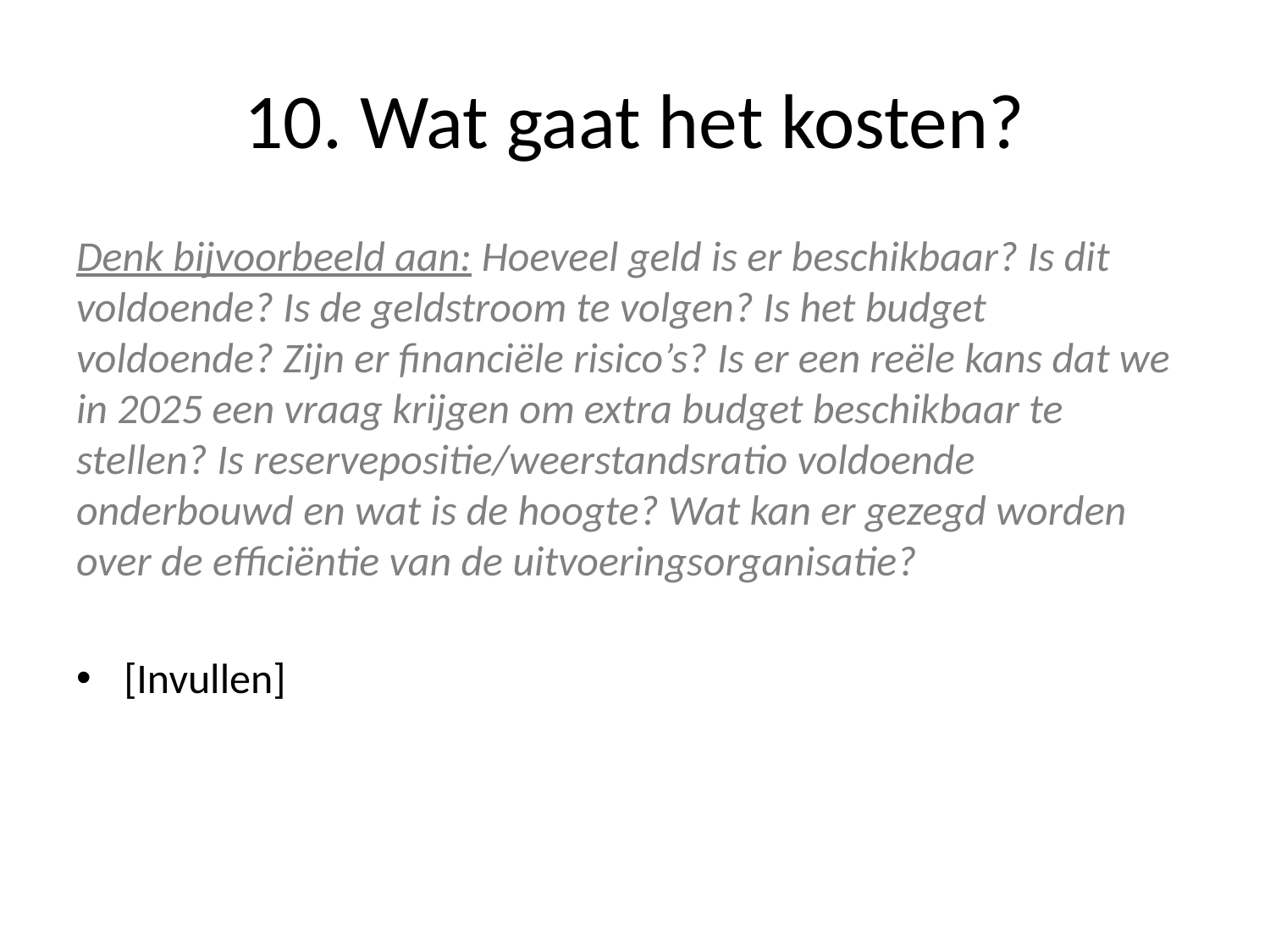

# 10. Wat gaat het kosten?
Denk bijvoorbeeld aan: Hoeveel geld is er beschikbaar? Is dit voldoende? Is de geldstroom te volgen? Is het budget voldoende? Zijn er financiële risico’s? Is er een reële kans dat we in 2025 een vraag krijgen om extra budget beschikbaar te stellen? Is reservepositie/weerstandsratio voldoende onderbouwd en wat is de hoogte? Wat kan er gezegd worden over de efficiëntie van de uitvoeringsorganisatie?

[Invullen]